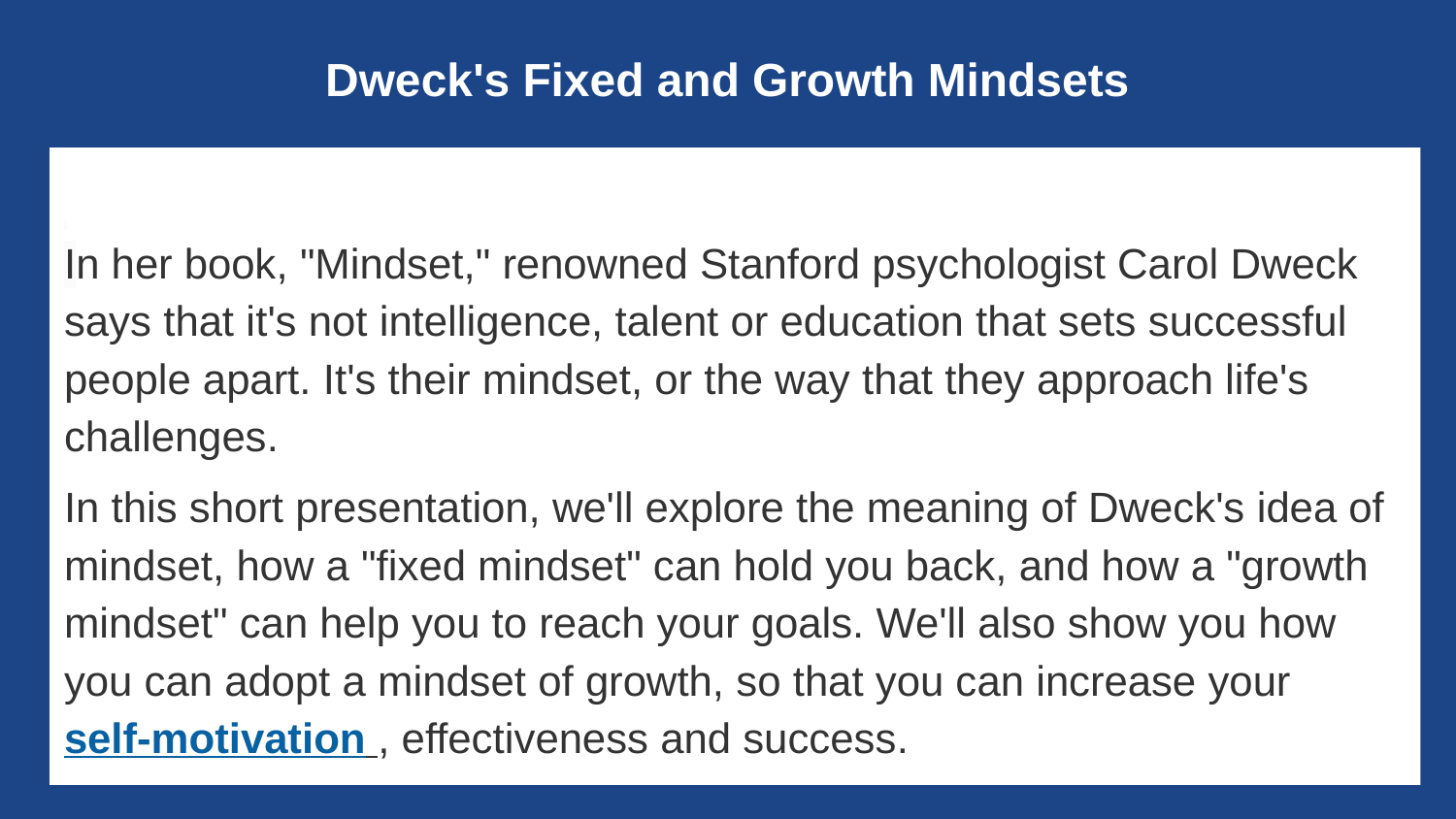

# Dweck's Fixed and Growth Mindsets

In her book, "Mindset," renowned Stanford psychologist Carol Dweck says that it's not intelligence, talent or education that sets successful people apart. It's their mindset, or the way that they approach life's challenges.
In this short presentation, we'll explore the meaning of Dweck's idea of mindset, how a "fixed mindset" can hold you back, and how a "growth mindset" can help you to reach your goals. We'll also show you how you can adopt a mindset of growth, so that you can increase your self-motivation , effectiveness and success.